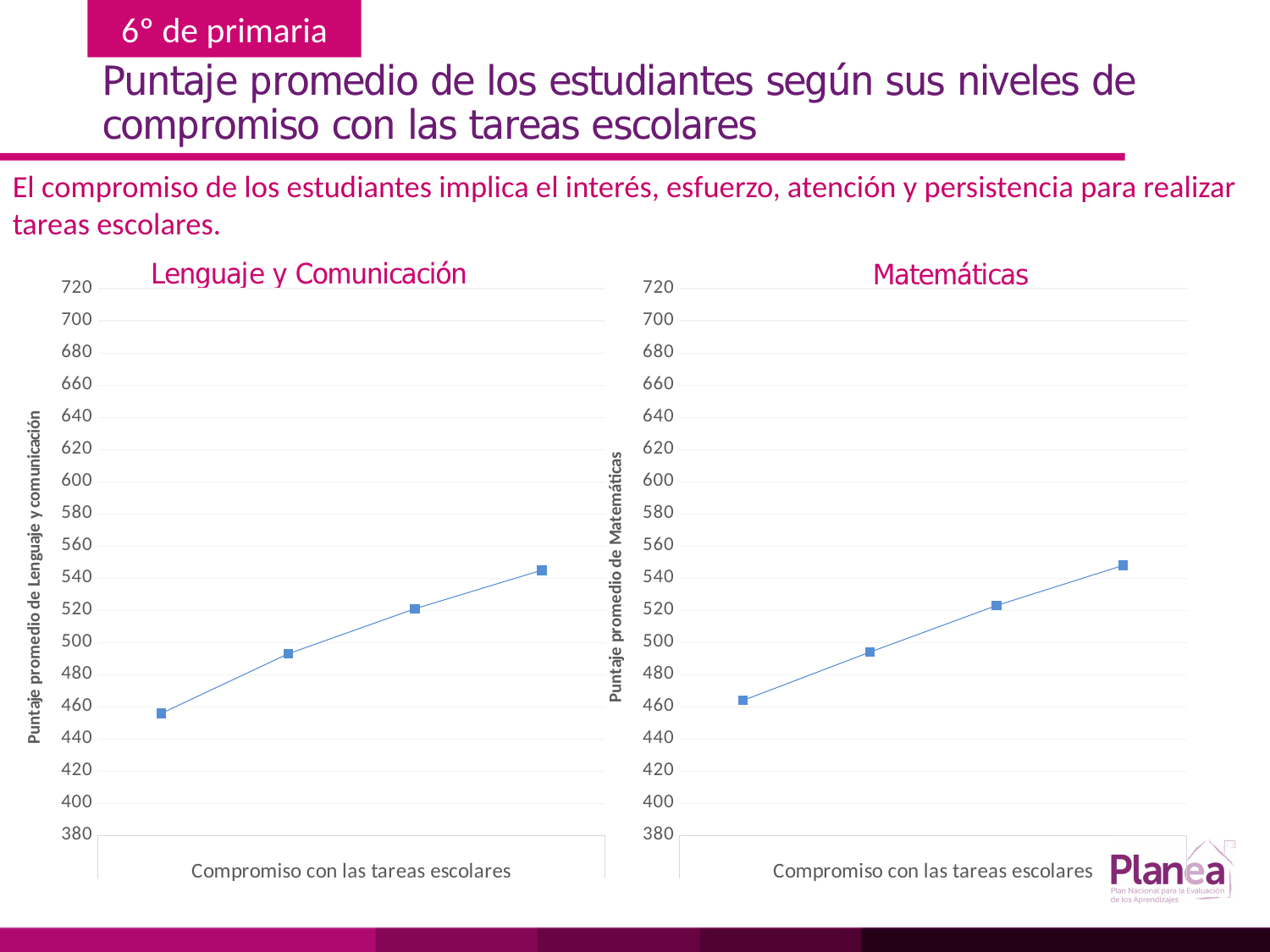

# Puntaje promedio de los estudiantes según sus niveles de compromiso con las tareas escolares

El compromiso de los estudiantes implica el interés, esfuerzo, atención y persistencia para realizar tareas escolares.
Lenguaje y Comunicación
Matemáticas

### Chart

| Category |  |
|---|---|
|   | 456.0 |
|   | 493.0 |
|   | 521.0 |
|   | 545.0 |

### Chart

| Category |  |
|---|---|
|   | 464.0 |
|   | 494.0 |
|   | 523.0 |
|   | 548.0 |